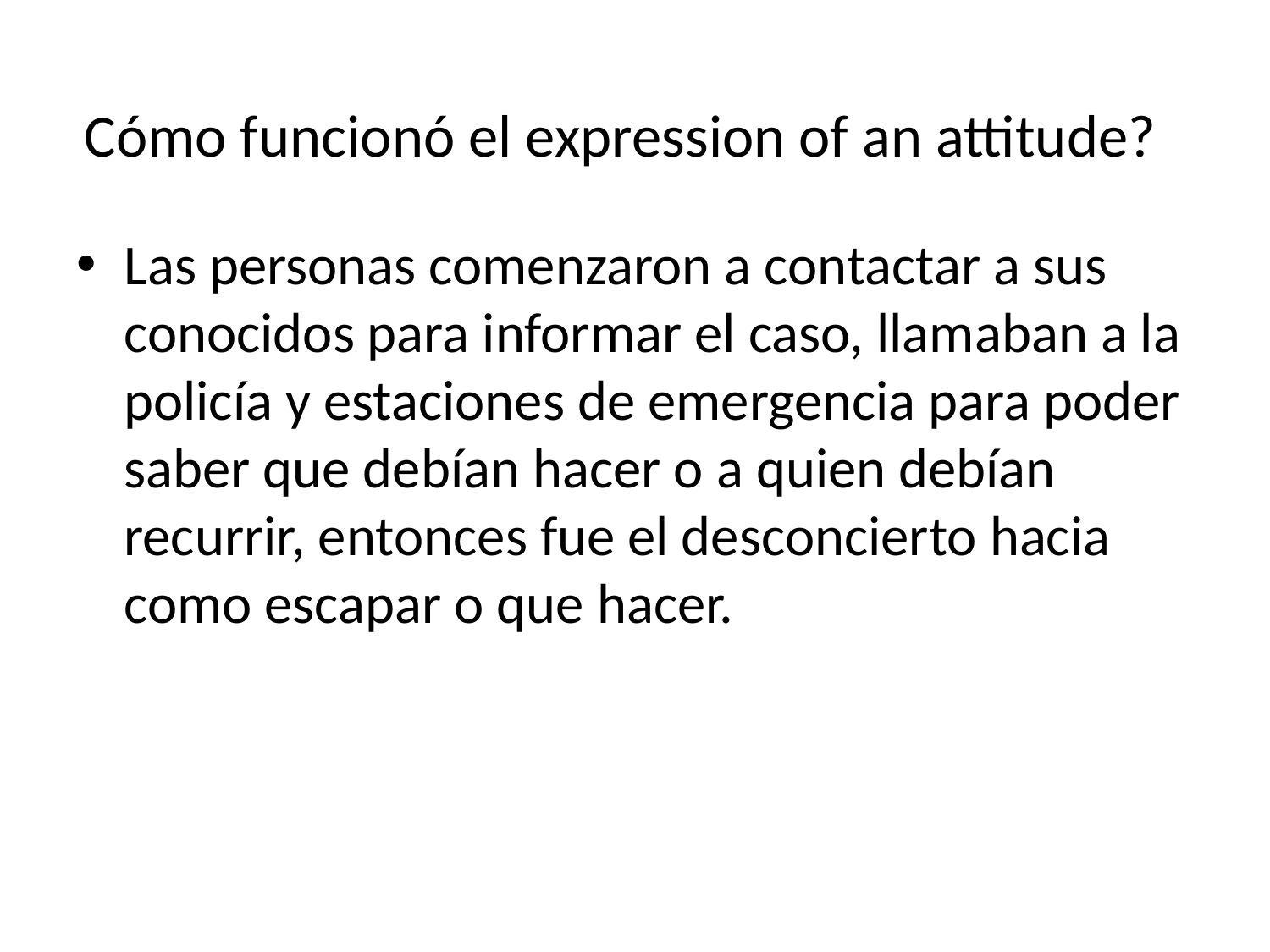

# Cómo funcionó el expression of an attitude?
Las personas comenzaron a contactar a sus conocidos para informar el caso, llamaban a la policía y estaciones de emergencia para poder saber que debían hacer o a quien debían recurrir, entonces fue el desconcierto hacia como escapar o que hacer.